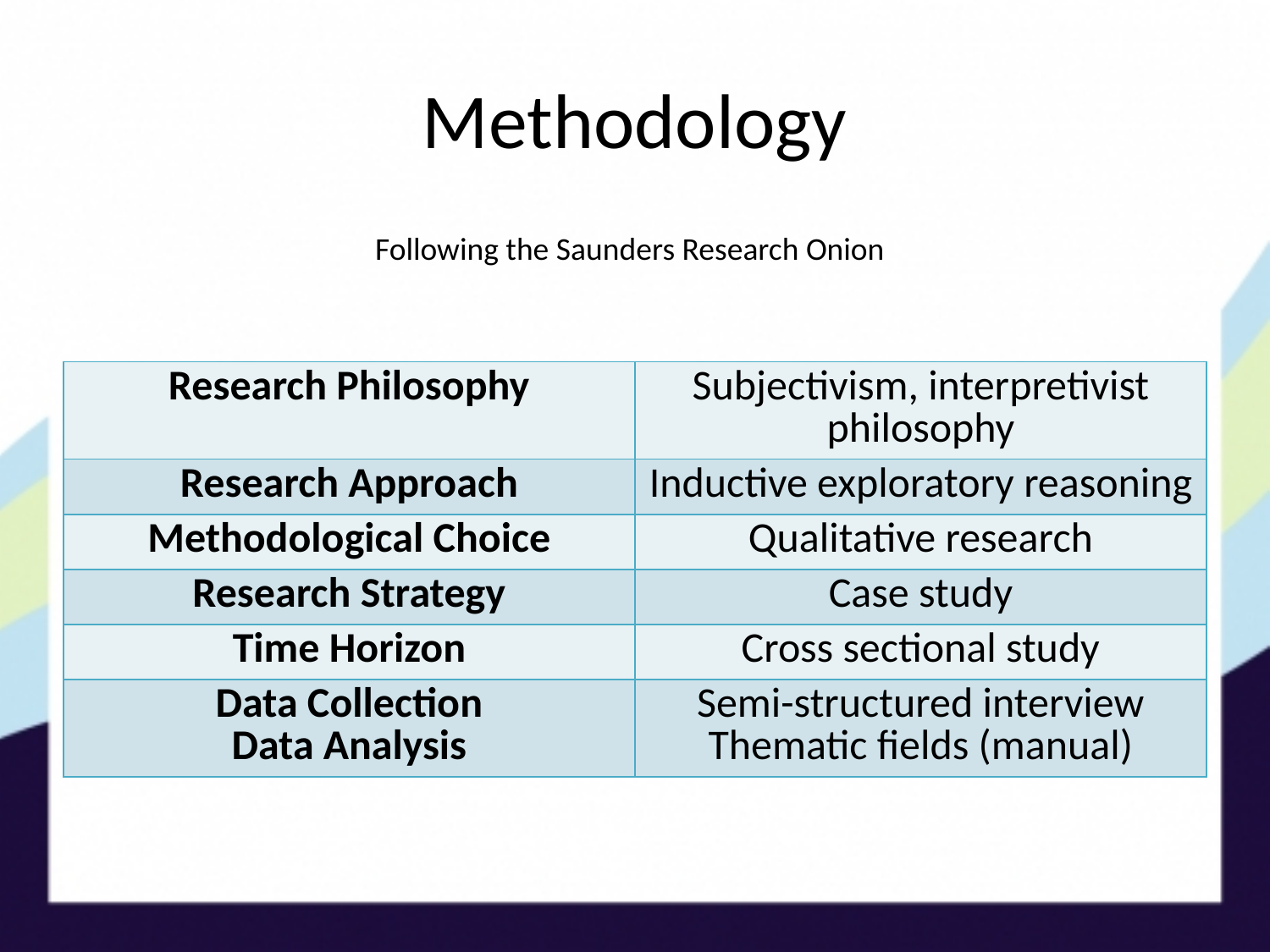

# Methodology
Following the Saunders Research Onion
| Research Philosophy | Subjectivism, interpretivist philosophy |
| --- | --- |
| Research Approach | Inductive exploratory reasoning |
| Methodological Choice | Qualitative research |
| Research Strategy | Case study |
| Time Horizon | Cross sectional study |
| Data Collection Data Analysis | Semi-structured interview Thematic fields (manual) |